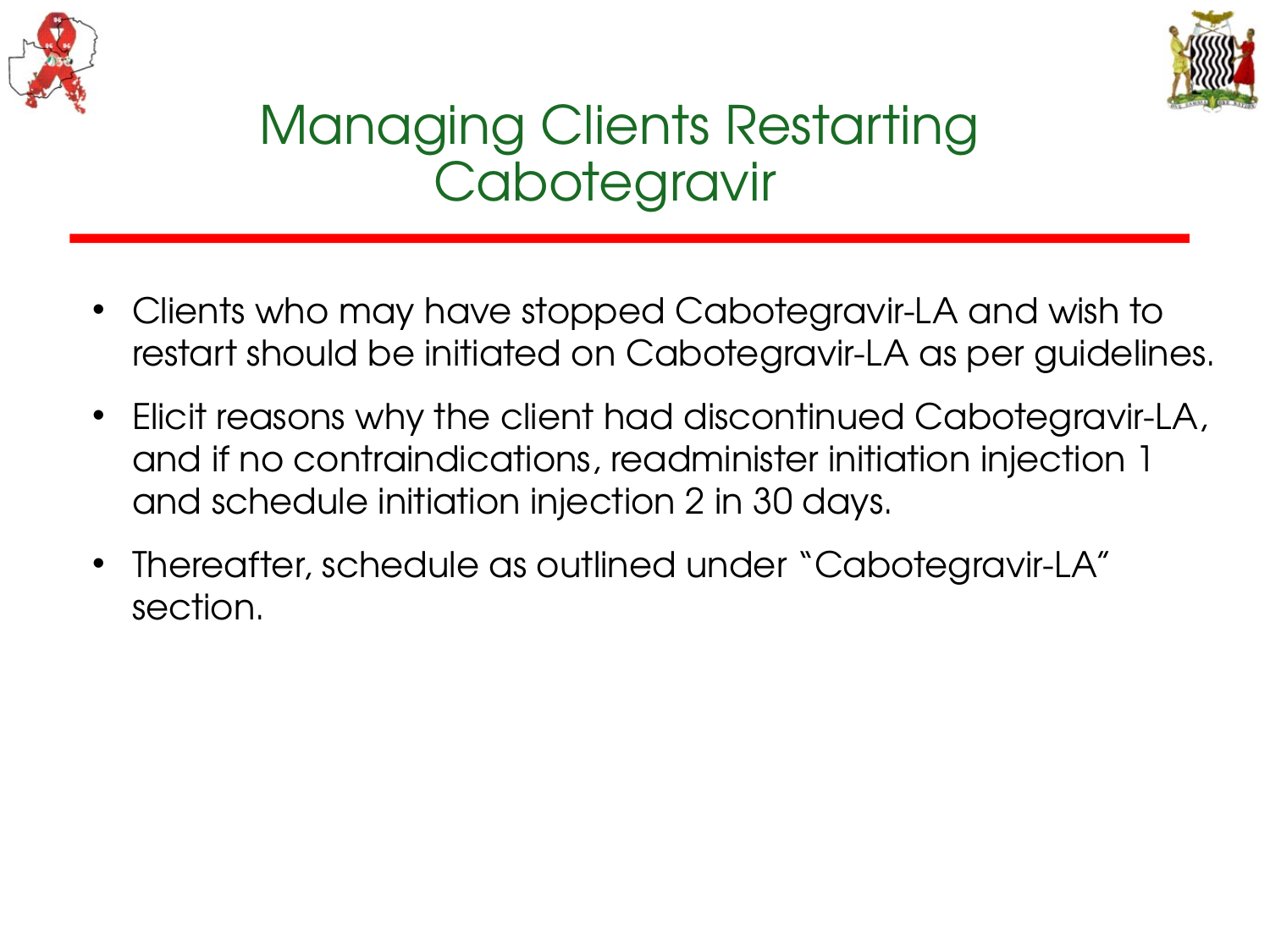

# Managing Clients Restarting Cabotegravir
Clients who may have stopped Cabotegravir-LA and wish to restart should be initiated on Cabotegravir-LA as per guidelines.
Elicit reasons why the client had discontinued Cabotegravir-LA, and if no contraindications, readminister initiation injection 1 and schedule initiation injection 2 in 30 days.
Thereafter, schedule as outlined under “Cabotegravir-LA” section.